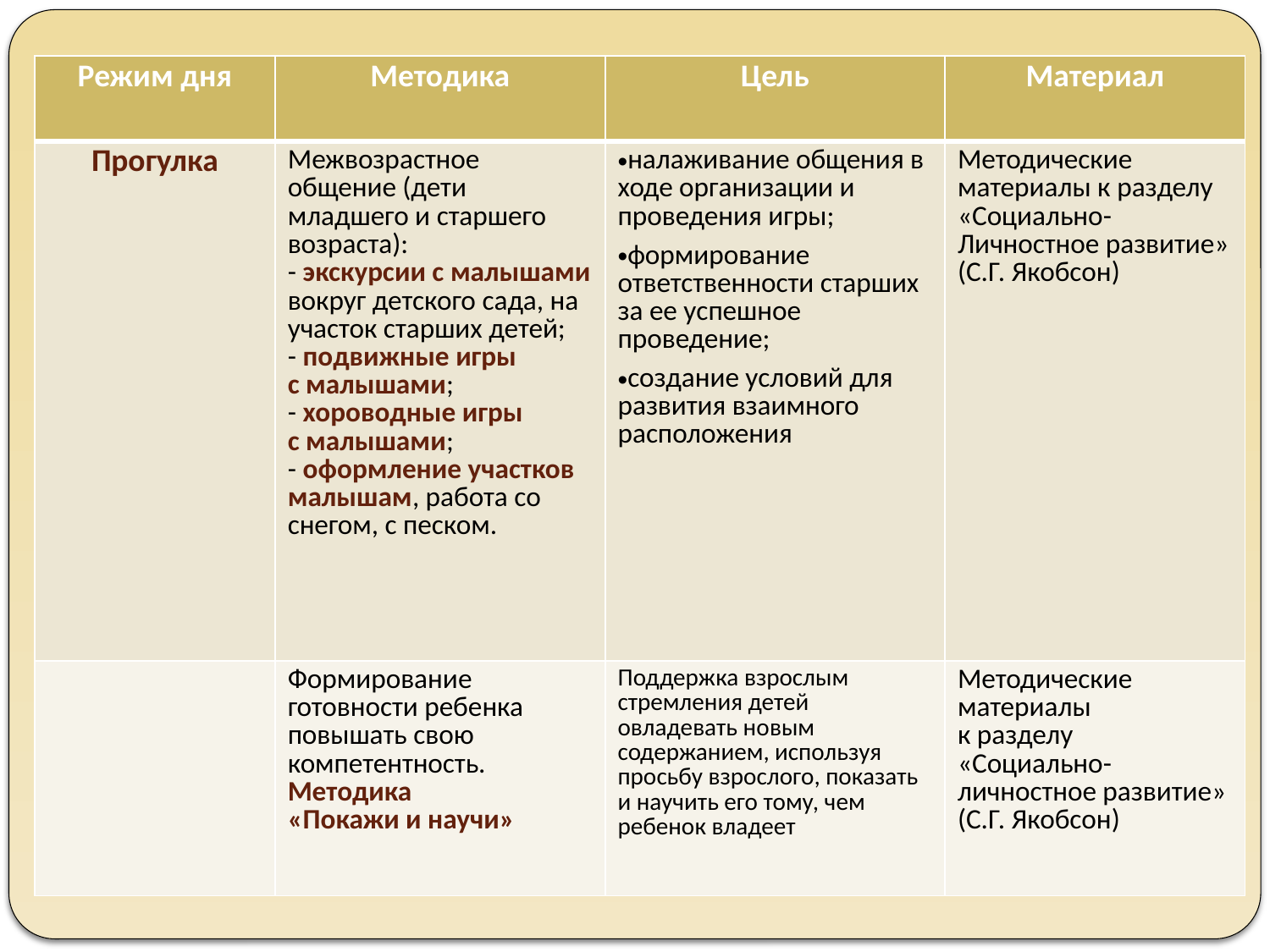

| Режим дня | Методика | Цель | Материал |
| --- | --- | --- | --- |
| Прогулка | Межвозрастное общение (дети младшего и старшего возраста): - экскурсии с малышами вокруг детского сада, на участок старших детей; - подвижные игры с малышами; - хороводные игры с малышами; - оформление участков малышам, работа со снегом, с песком. | налаживание общения в ходе организации и проведения игры; формирование ответственности старших за ее успешное проведение; создание условий для развития взаимного расположения | Методические материалы к разделу «Социально- Личностное развитие» (С.Г. Якобсон) |
|  | Формирование готовности ребенка повышать свою компетентность. Методика «Покажи и научи» | Поддержка взрослым стремления детей овладевать новым содержанием, используя просьбу взрослого, показать и научить его тому, чем ребенок владеет | Методические материалы к разделу «Социально- личностное развитие» (С.Г. Якобсон) |